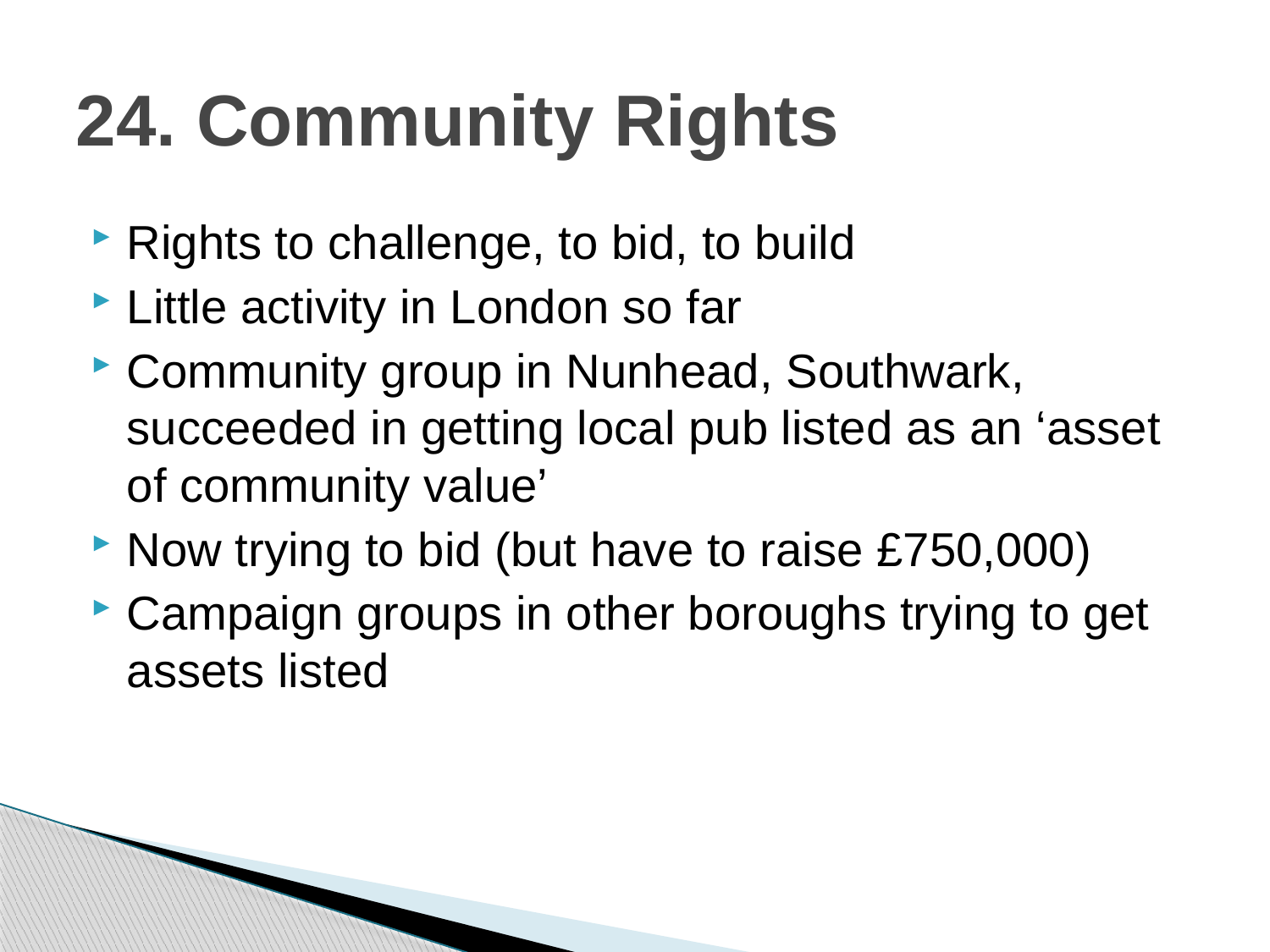

# 24. Community Rights
Rights to challenge, to bid, to build
Little activity in London so far
Community group in Nunhead, Southwark, succeeded in getting local pub listed as an ‘asset of community value’
Now trying to bid (but have to raise £750,000)
Campaign groups in other boroughs trying to get assets listed